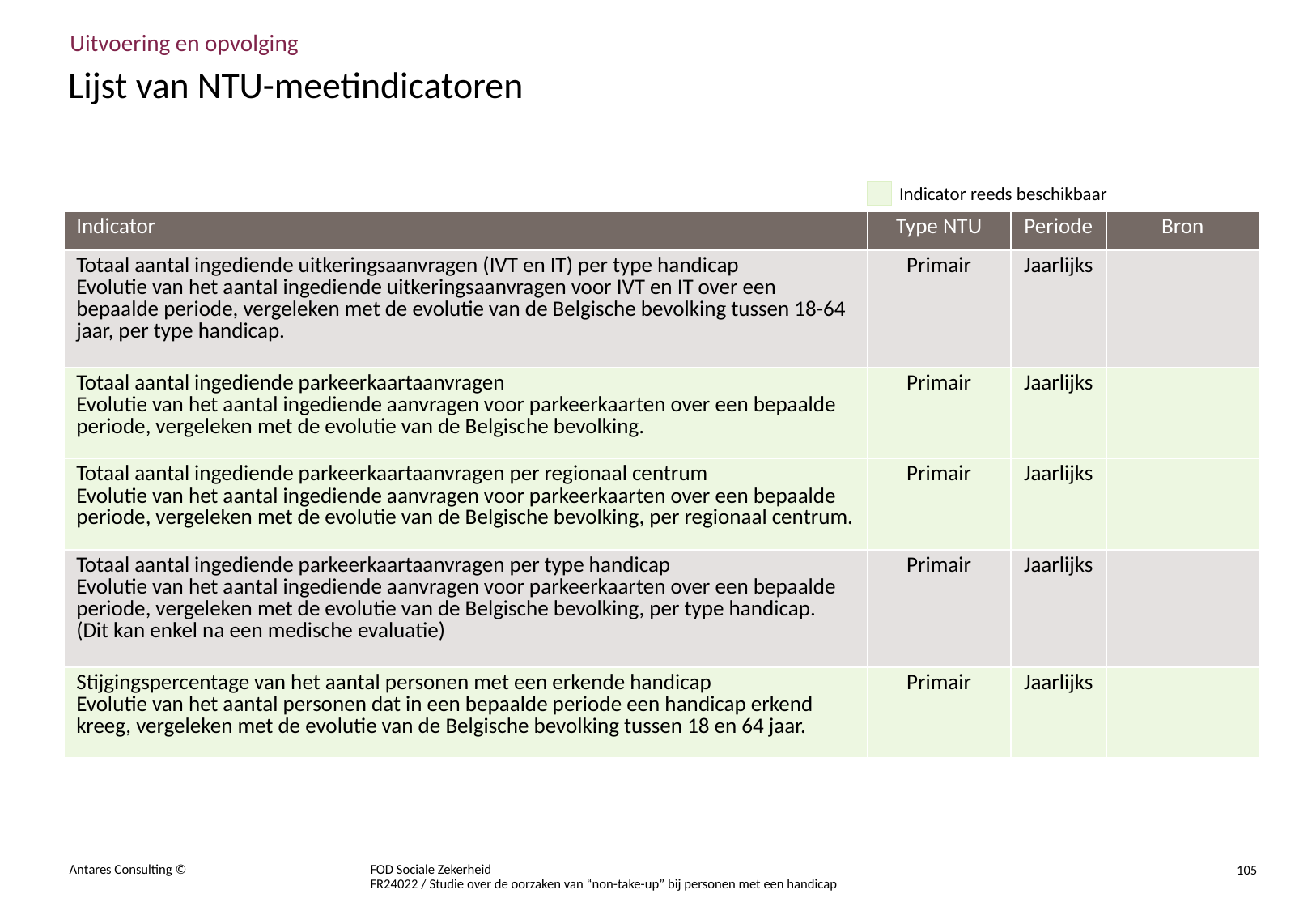

Uitvoering en opvolging
# Lijst van NTU-meetindicatoren
Indicator reeds beschikbaar

| Indicator | Type NTU | Periode | Bron |
| --- | --- | --- | --- |
| Totaal aantal ingediende uitkeringsaanvragen (IVT en IT) per type handicap Evolutie van het aantal ingediende uitkeringsaanvragen voor IVT en IT over een bepaalde periode, vergeleken met de evolutie van de Belgische bevolking tussen 18-64 jaar, per type handicap. | Primair | Jaarlijks |  |
| Totaal aantal ingediende parkeerkaartaanvragen Evolutie van het aantal ingediende aanvragen voor parkeerkaarten over een bepaalde periode, vergeleken met de evolutie van de Belgische bevolking. | Primair | Jaarlijks |  |
| Totaal aantal ingediende parkeerkaartaanvragen per regionaal centrum Evolutie van het aantal ingediende aanvragen voor parkeerkaarten over een bepaalde periode, vergeleken met de evolutie van de Belgische bevolking, per regionaal centrum. | Primair | Jaarlijks |  |
| Totaal aantal ingediende parkeerkaartaanvragen per type handicap Evolutie van het aantal ingediende aanvragen voor parkeerkaarten over een bepaalde periode, vergeleken met de evolutie van de Belgische bevolking, per type handicap. (Dit kan enkel na een medische evaluatie) | Primair | Jaarlijks |  |
| Stijgingspercentage van het aantal personen met een erkende handicap Evolutie van het aantal personen dat in een bepaalde periode een handicap erkend kreeg, vergeleken met de evolutie van de Belgische bevolking tussen 18 en 64 jaar. | Primair | Jaarlijks |  |